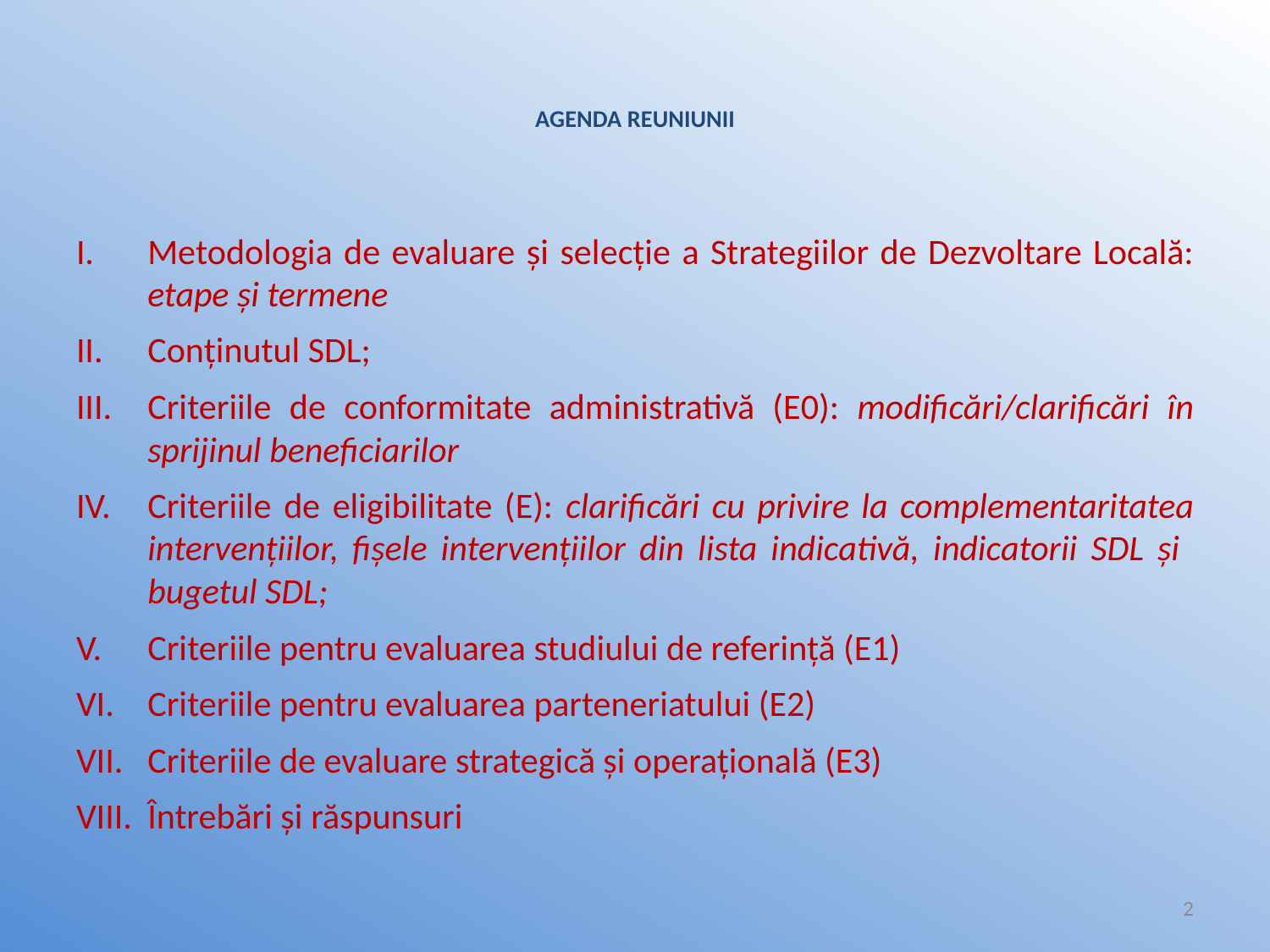

# AGENDA REUNIUNII
Metodologia de evaluare și selecție a Strategiilor de Dezvoltare Locală: etape și termene
Conținutul SDL;
Criteriile de conformitate administrativă (E0): modificări/clarificări în sprijinul beneficiarilor
Criteriile de eligibilitate (E): clarificări cu privire la complementaritatea intervențiilor, fișele intervențiilor din lista indicativă, indicatorii SDL și  bugetul SDL;
Criteriile pentru evaluarea studiului de referință (E1)
Criteriile pentru evaluarea parteneriatului (E2)
Criteriile de evaluare strategică și operațională (E3)
Întrebări și răspunsuri

2